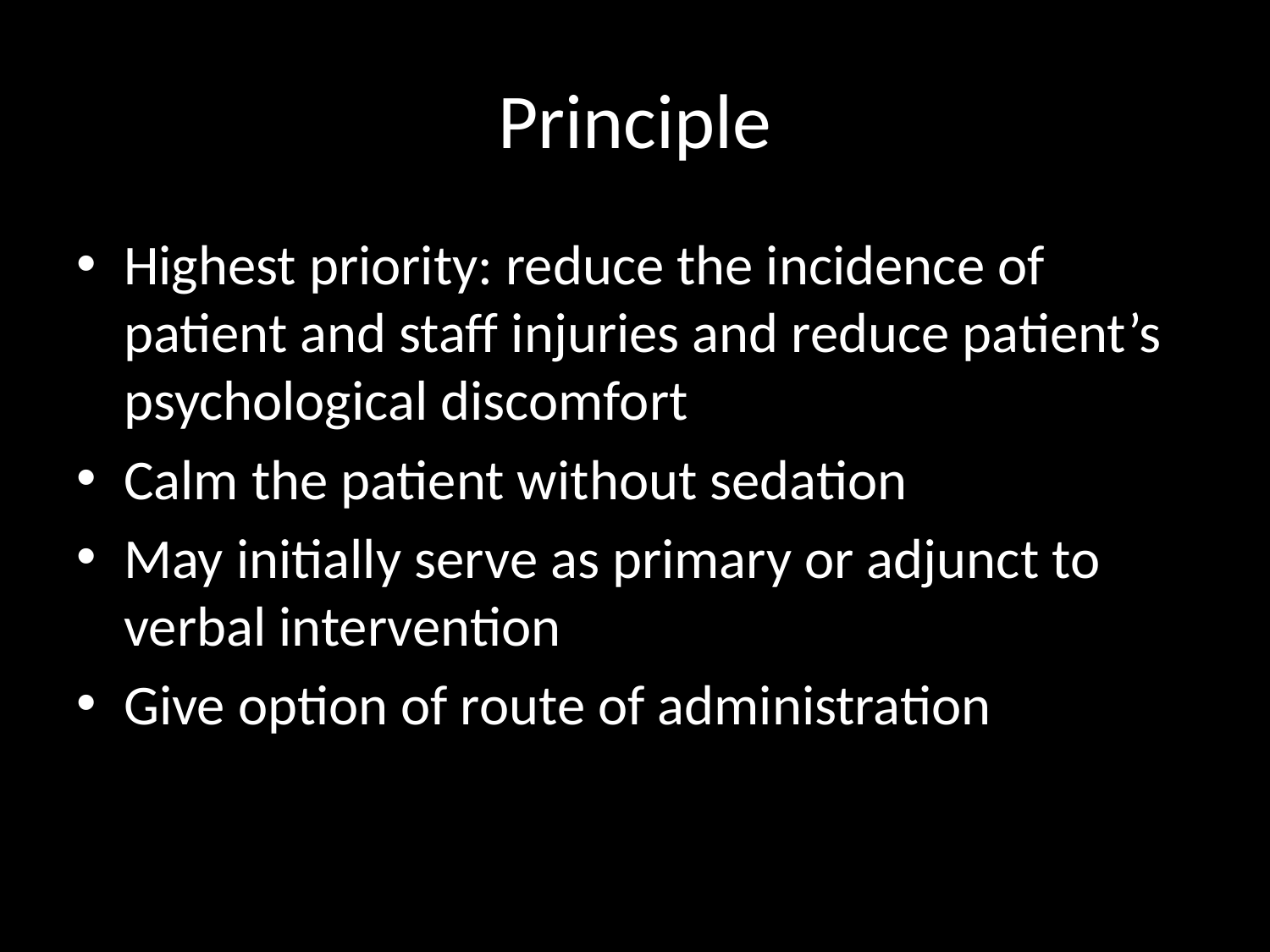

# Principle
Highest priority: reduce the incidence of patient and staff injuries and reduce patient’s psychological discomfort
Calm the patient without sedation
May initially serve as primary or adjunct to verbal intervention
Give option of route of administration